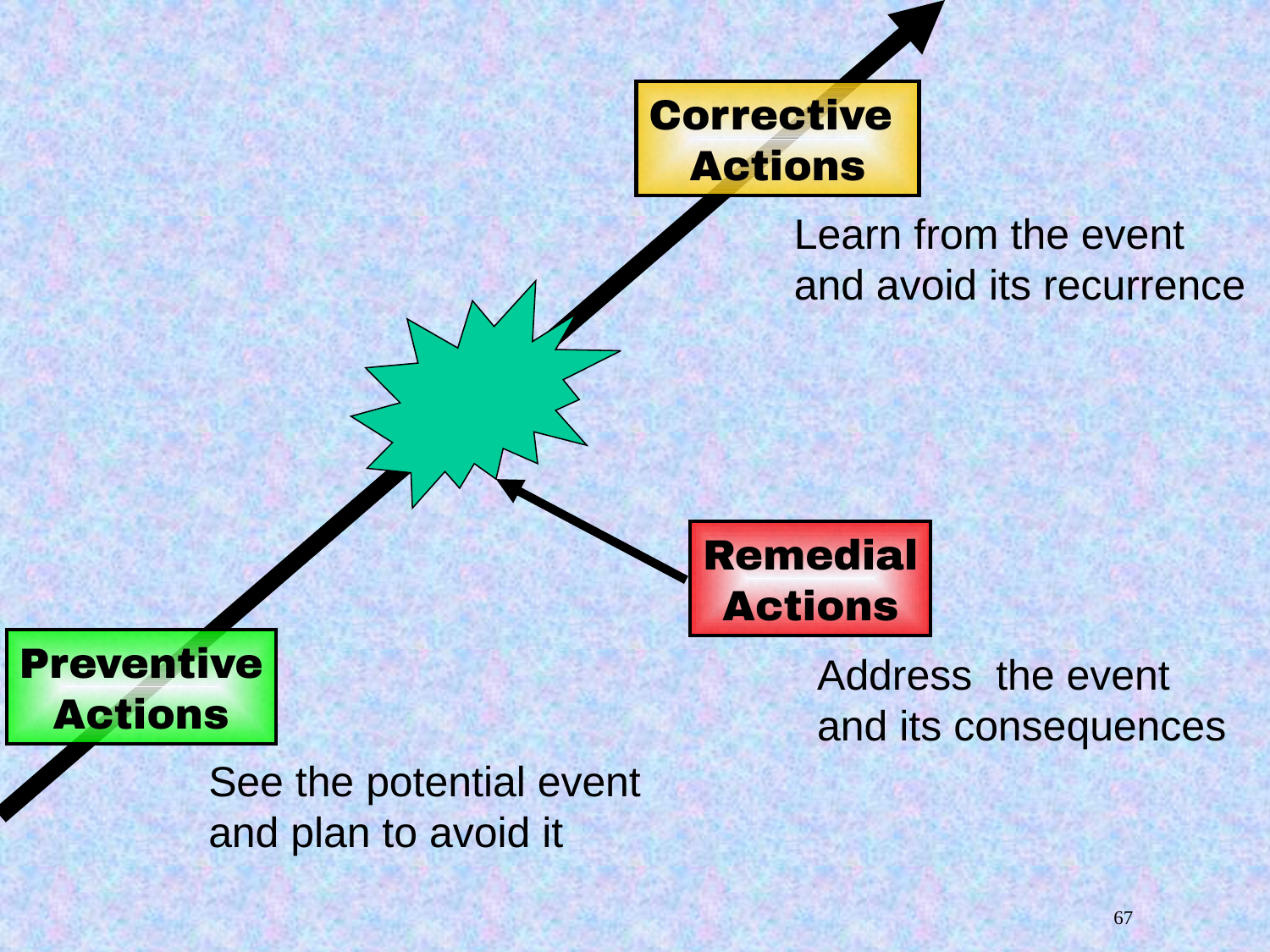

Corrective
Actions

Remedial
Actions
Preventive
Actions
Address  the event
and its consequences
See the potential event
and plan to avoid it
Learn from the event
and avoid its recurrence